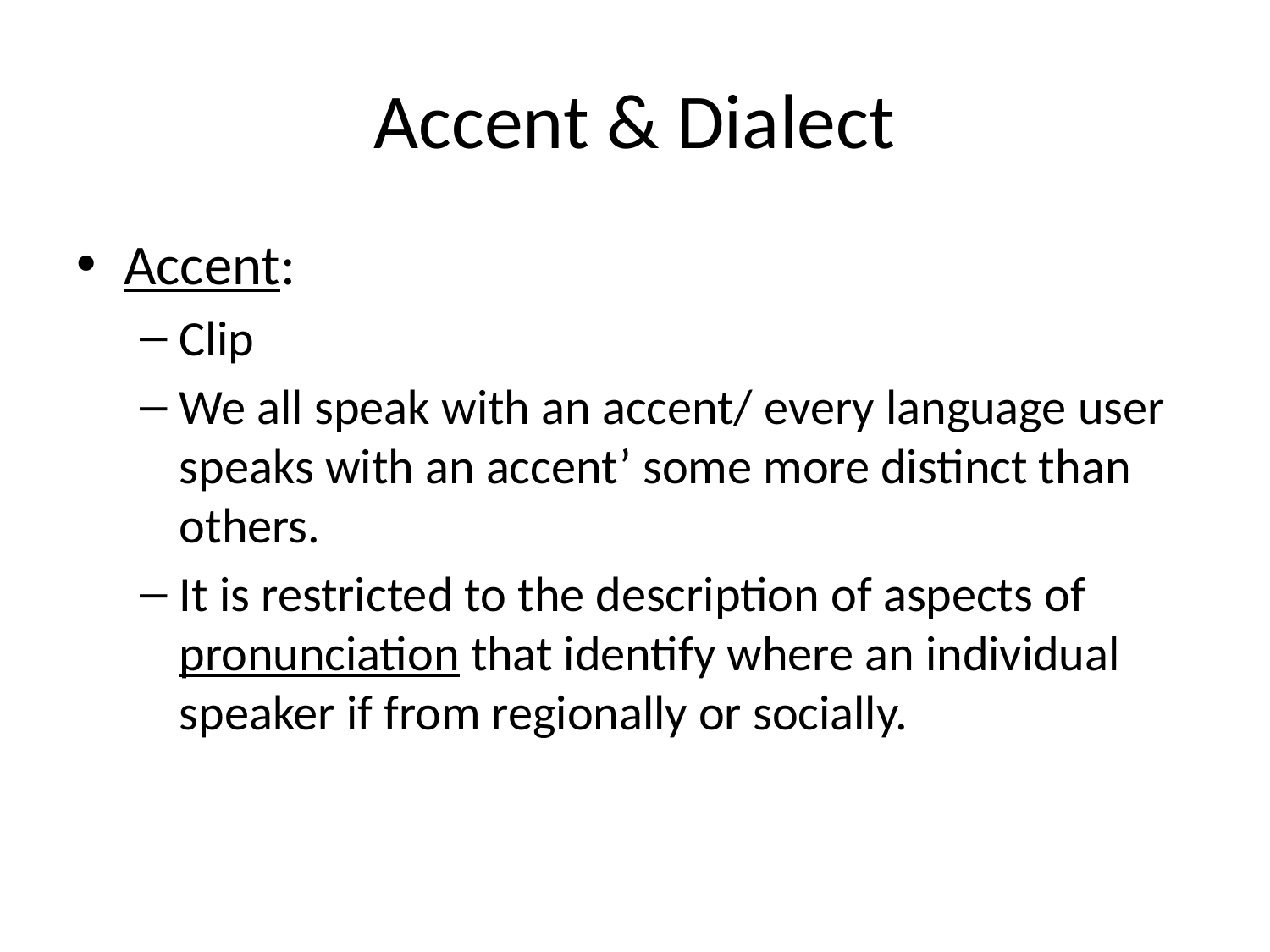

# Accent & Dialect
Accent:
Clip
We all speak with an accent/ every language user speaks with an accent’ some more distinct than others.
It is restricted to the description of aspects of pronunciation that identify where an individual speaker if from regionally or socially.